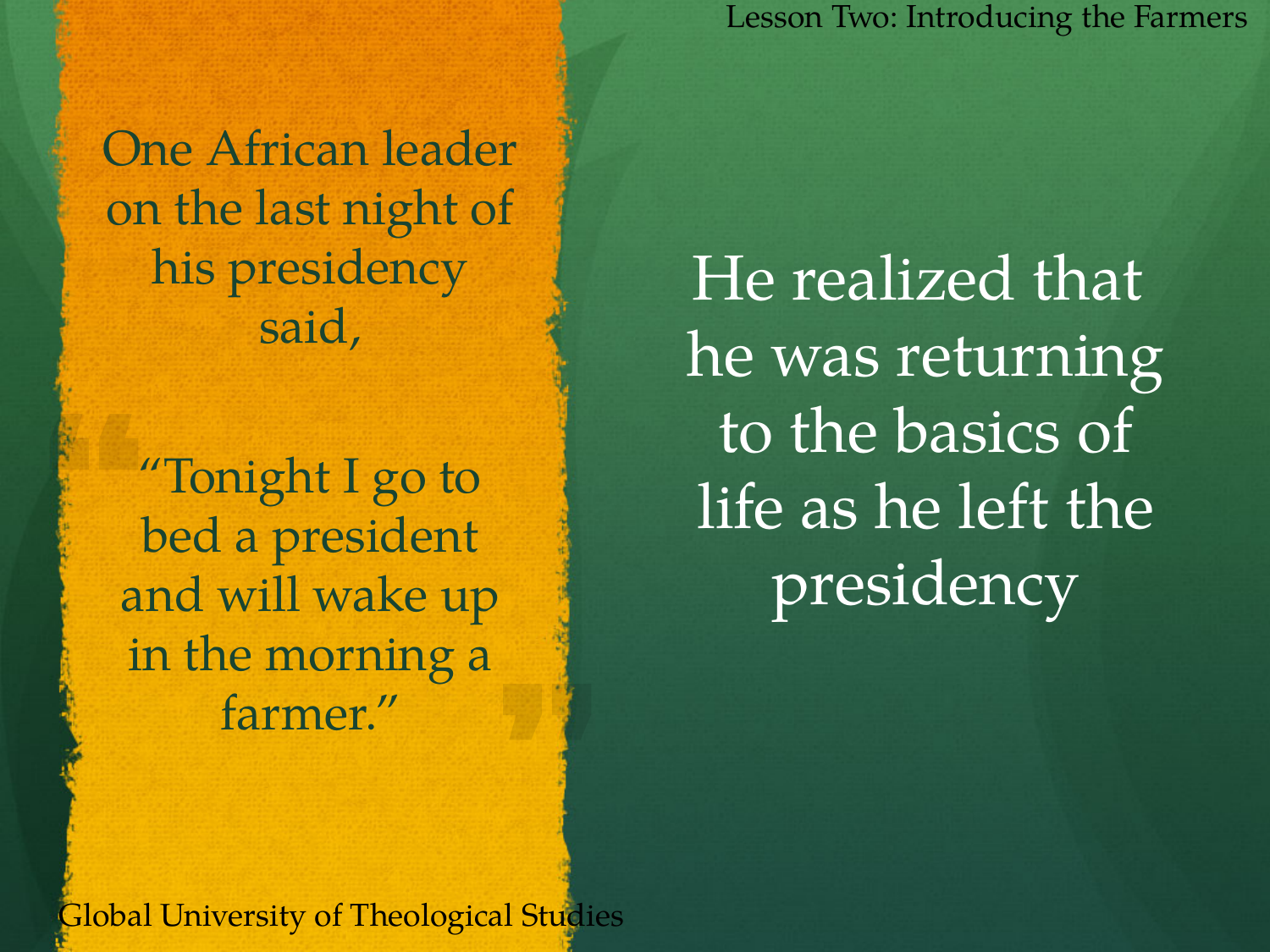

Lesson Two: Introducing the Farmers

# One African leader on the last night of his presidency said,
“
“
He realized that  he was returning to the basics of life as he left the presidency
“Tonight I go to bed a president and will wake up in the morning a farmer.”
Global University of Theological Studies